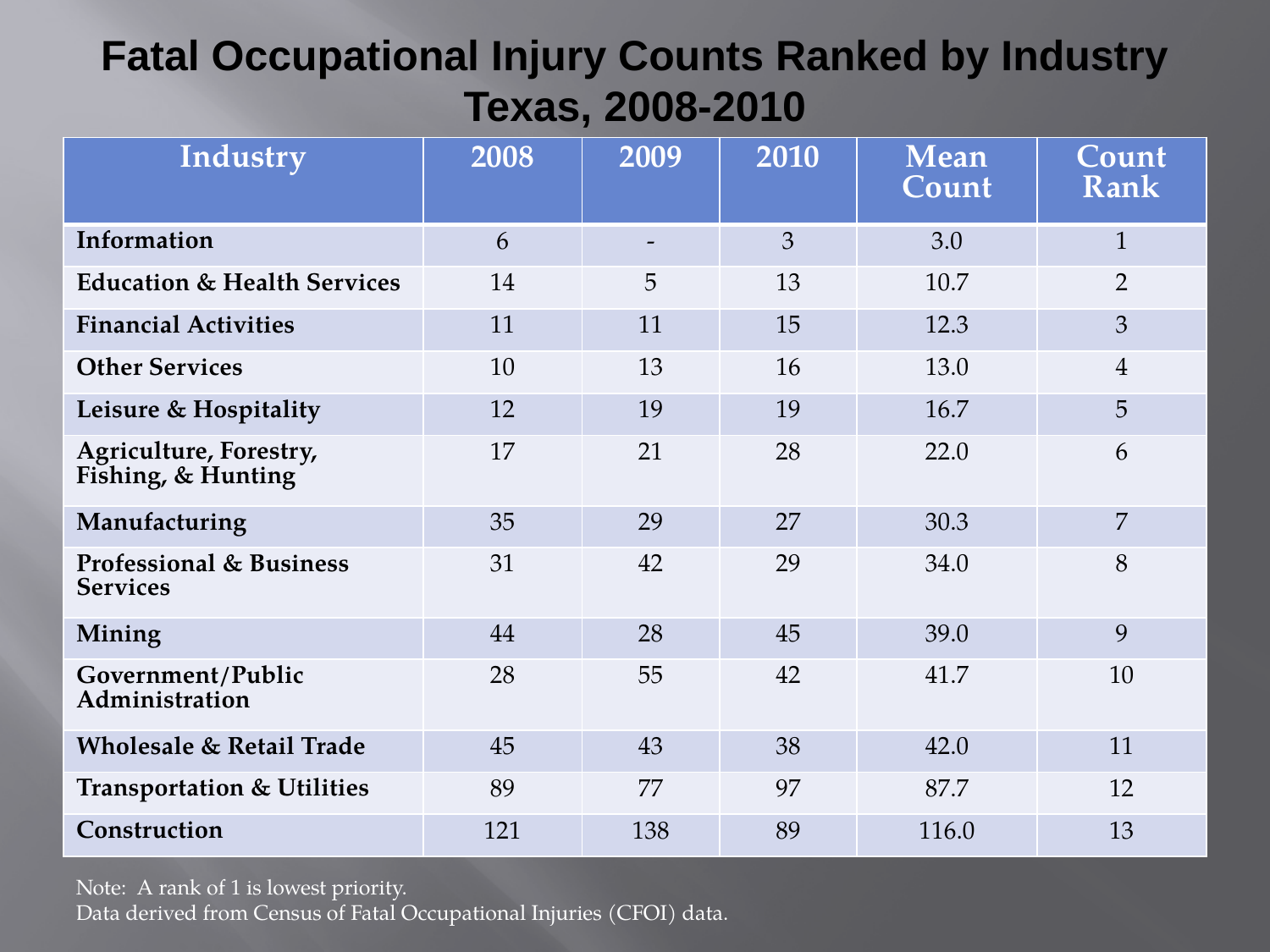

# Fatal Occupational Injury Counts Ranked by Industry Texas, 2008-2010
| Industry | 2008 | 2009 | 2010 | Mean Count | Count Rank |
| --- | --- | --- | --- | --- | --- |
| Information | 6 | - | 3 | 3.0 | 1 |
| Education & Health Services | 14 | 5 | 13 | 10.7 | 2 |
| Financial Activities | 11 | 11 | 15 | 12.3 | 3 |
| Other Services | 10 | 13 | 16 | 13.0 | 4 |
| Leisure & Hospitality | 12 | 19 | 19 | 16.7 | 5 |
| Agriculture, Forestry, Fishing, & Hunting | 17 | 21 | 28 | 22.0 | 6 |
| Manufacturing | 35 | 29 | 27 | 30.3 | 7 |
| Professional & Business Services | 31 | 42 | 29 | 34.0 | 8 |
| Mining | 44 | 28 | 45 | 39.0 | 9 |
| Government/Public Administration | 28 | 55 | 42 | 41.7 | 10 |
| Wholesale & Retail Trade | 45 | 43 | 38 | 42.0 | 11 |
| Transportation & Utilities | 89 | 77 | 97 | 87.7 | 12 |
| Construction | 121 | 138 | 89 | 116.0 | 13 |
Note:  A rank of 1 is lowest priority.
Data derived from Census of Fatal Occupational Injuries (CFOI) data.